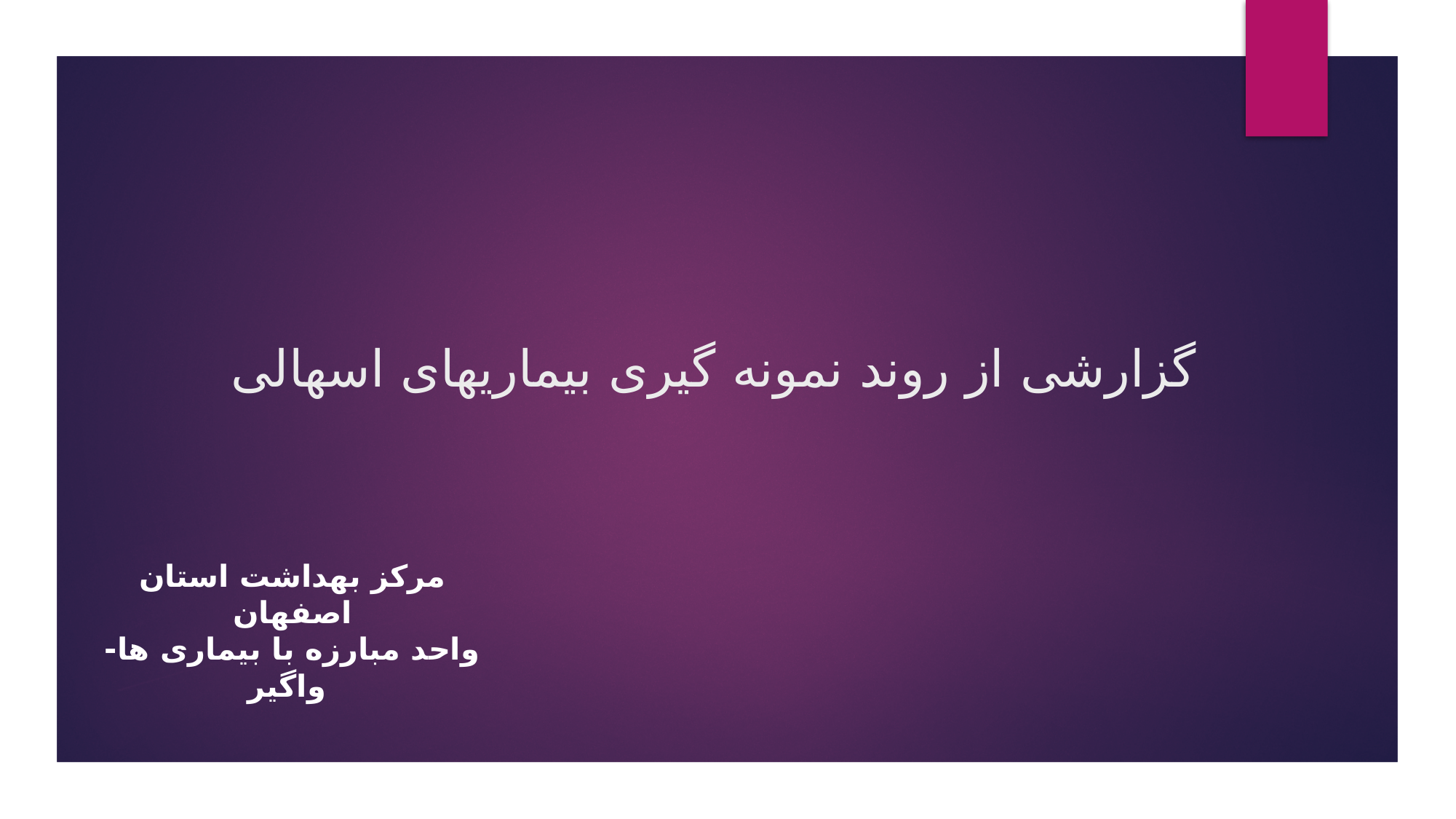

# گزارشی از روند نمونه گیری بیماریهای اسهالی
مرکز بهداشت استان اصفهان
واحد مبارزه با بیماری ها-واگیر